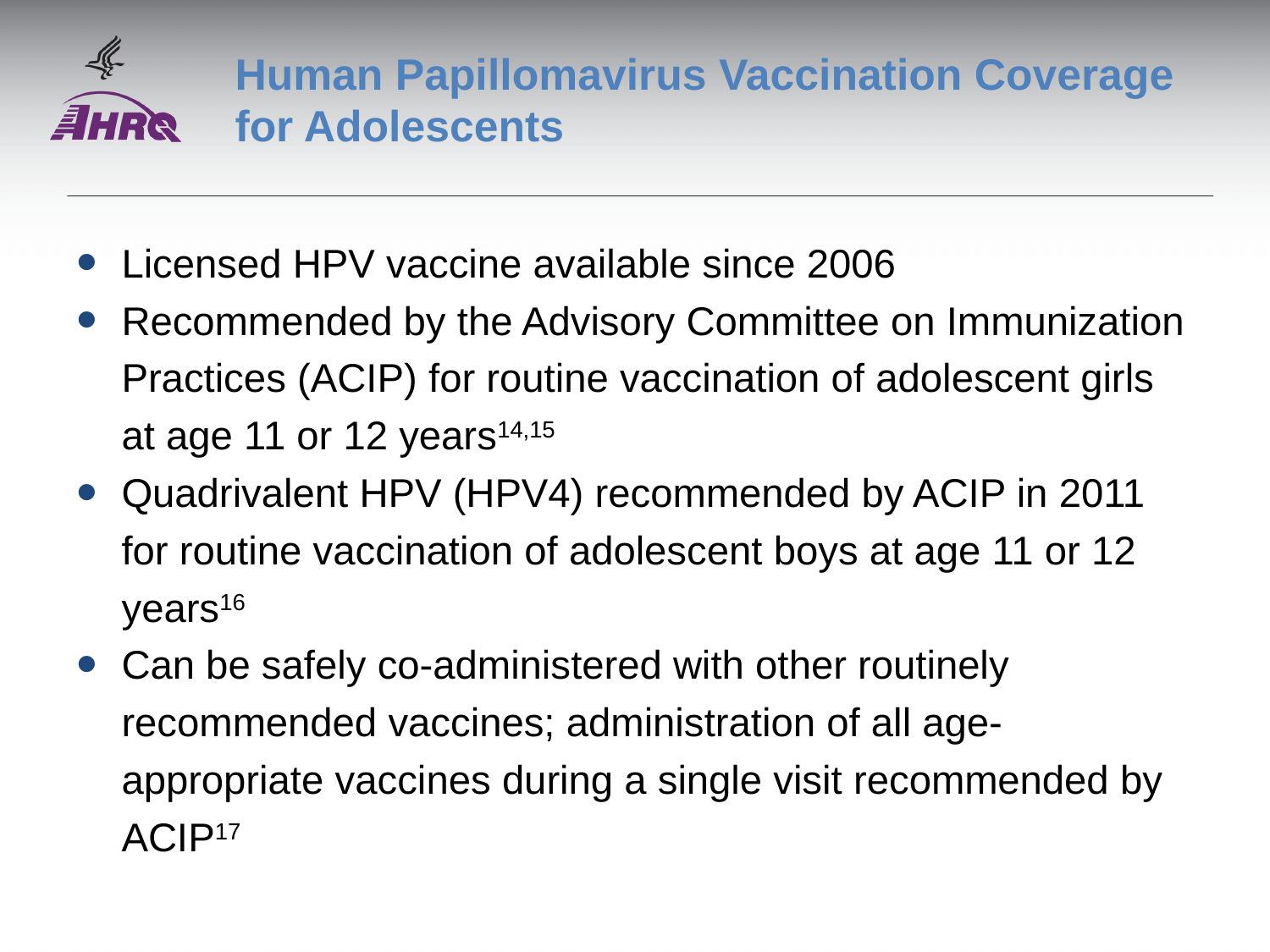

# Human Papillomavirus Vaccination Coverage for Adolescents
Licensed HPV vaccine available since 2006
Recommended by the Advisory Committee on Immunization Practices (ACIP) for routine vaccination of adolescent girls at age 11 or 12 years14,15
Quadrivalent HPV (HPV4) recommended by ACIP in 2011 for routine vaccination of adolescent boys at age 11 or 12 years16
Can be safely co-administered with other routinely recommended vaccines; administration of all age-appropriate vaccines during a single visit recommended by ACIP17